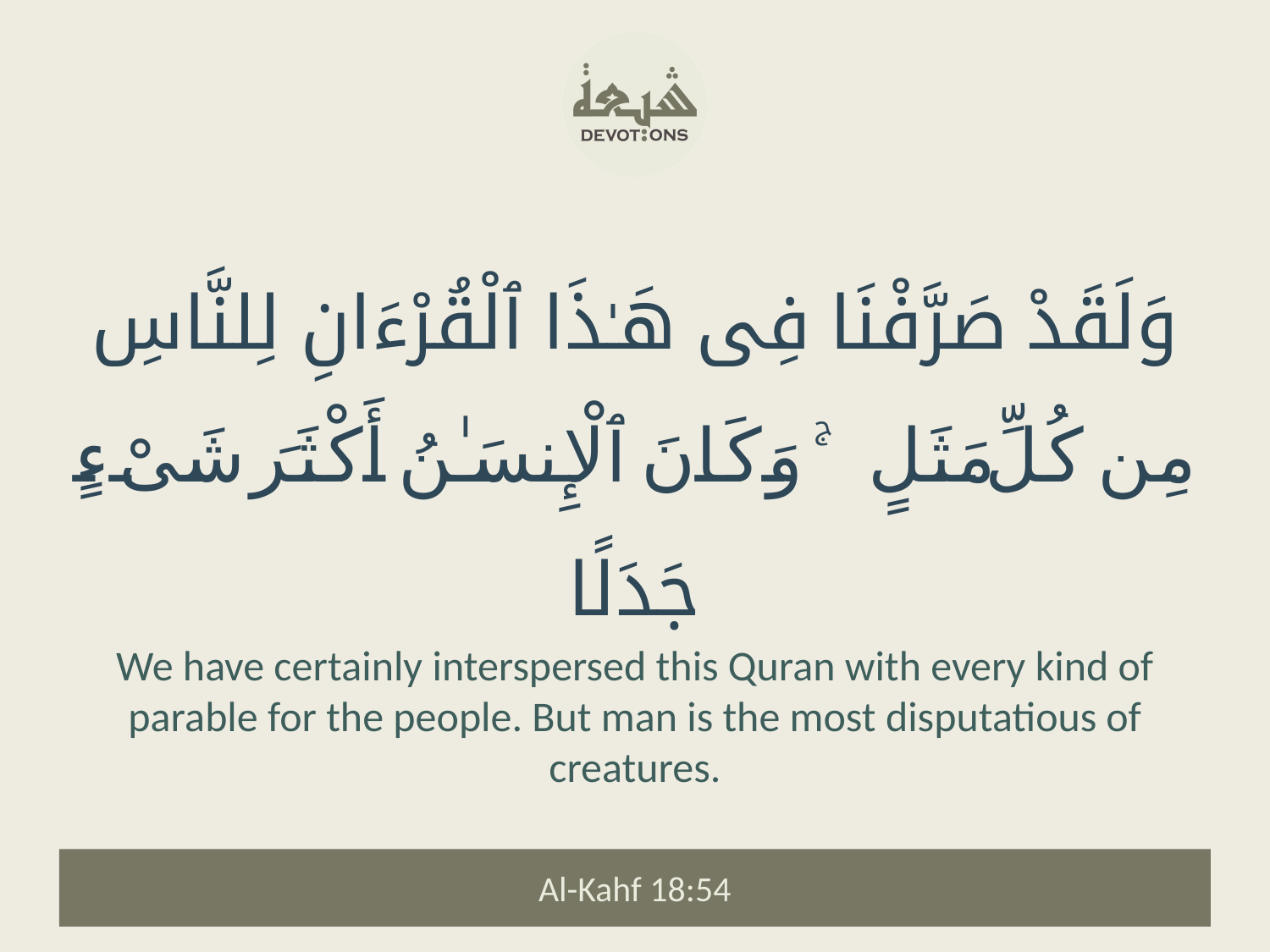

وَلَقَدْ صَرَّفْنَا فِى هَـٰذَا ٱلْقُرْءَانِ لِلنَّاسِ مِن كُلِّ مَثَلٍ ۚ وَكَانَ ٱلْإِنسَـٰنُ أَكْثَرَ شَىْءٍ جَدَلًا
We have certainly interspersed this Quran with every kind of parable for the people. But man is the most disputatious of creatures.
Al-Kahf 18:54